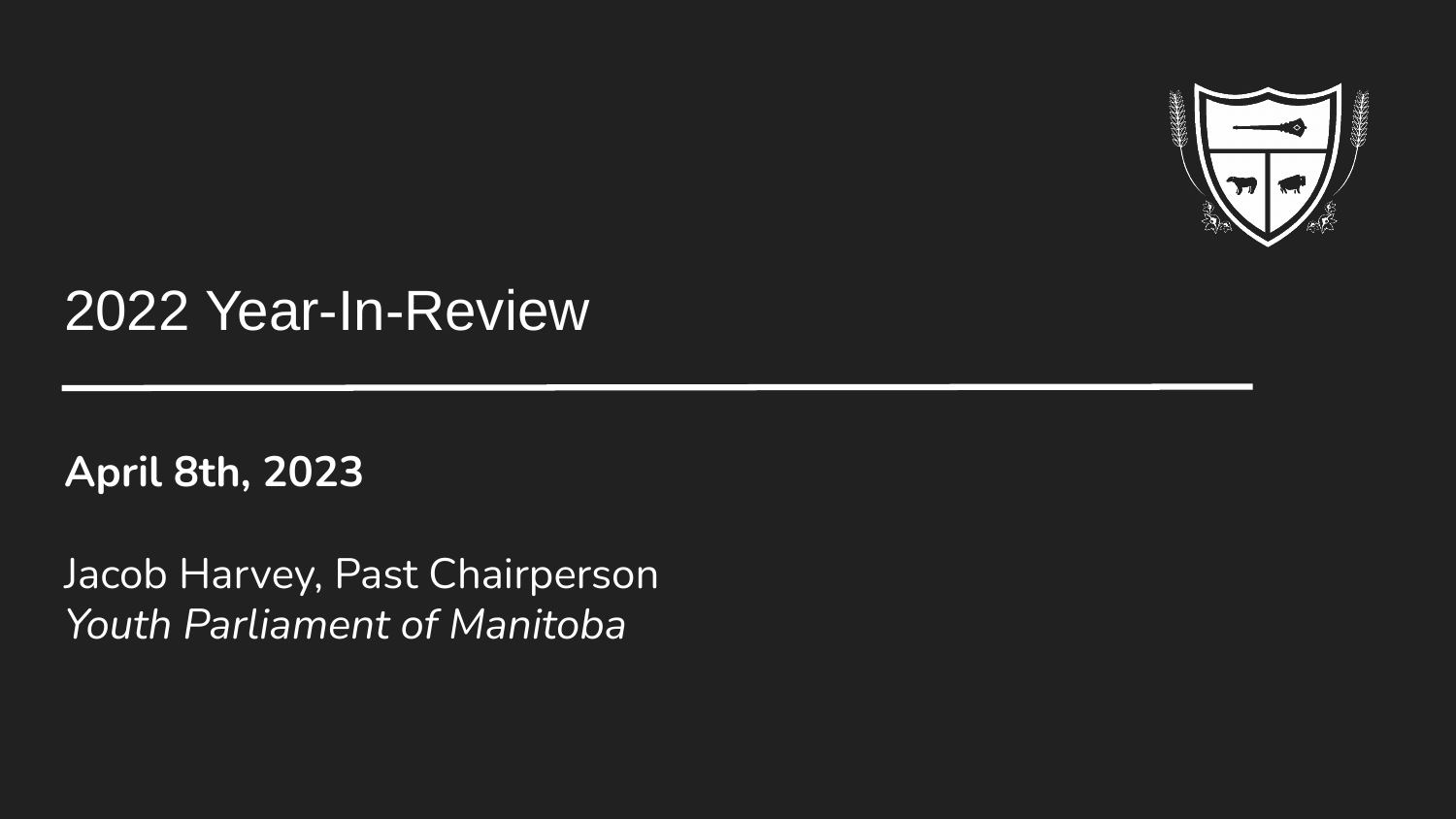

# 2022 Year-In-Review
April 8th, 2023

Jacob Harvey, Past Chairperson
Youth Parliament of Manitoba